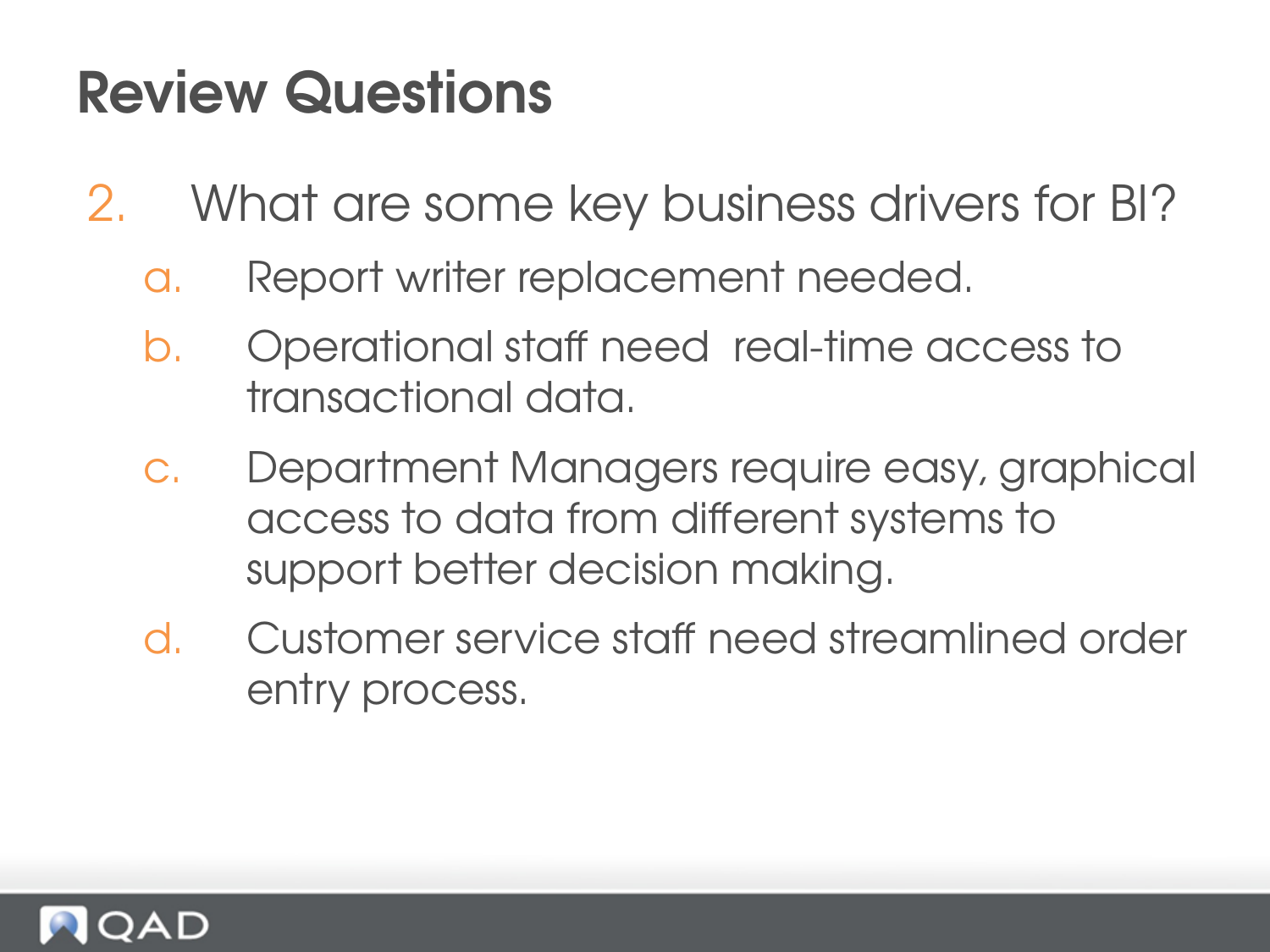

# Review Questions
What are some key business drivers for BI?
Report writer replacement needed.
Operational staff need  real-time access to transactional data.
Department Managers require easy, graphical access to data from different systems to support better decision making.
Customer service staff need streamlined order entry process.